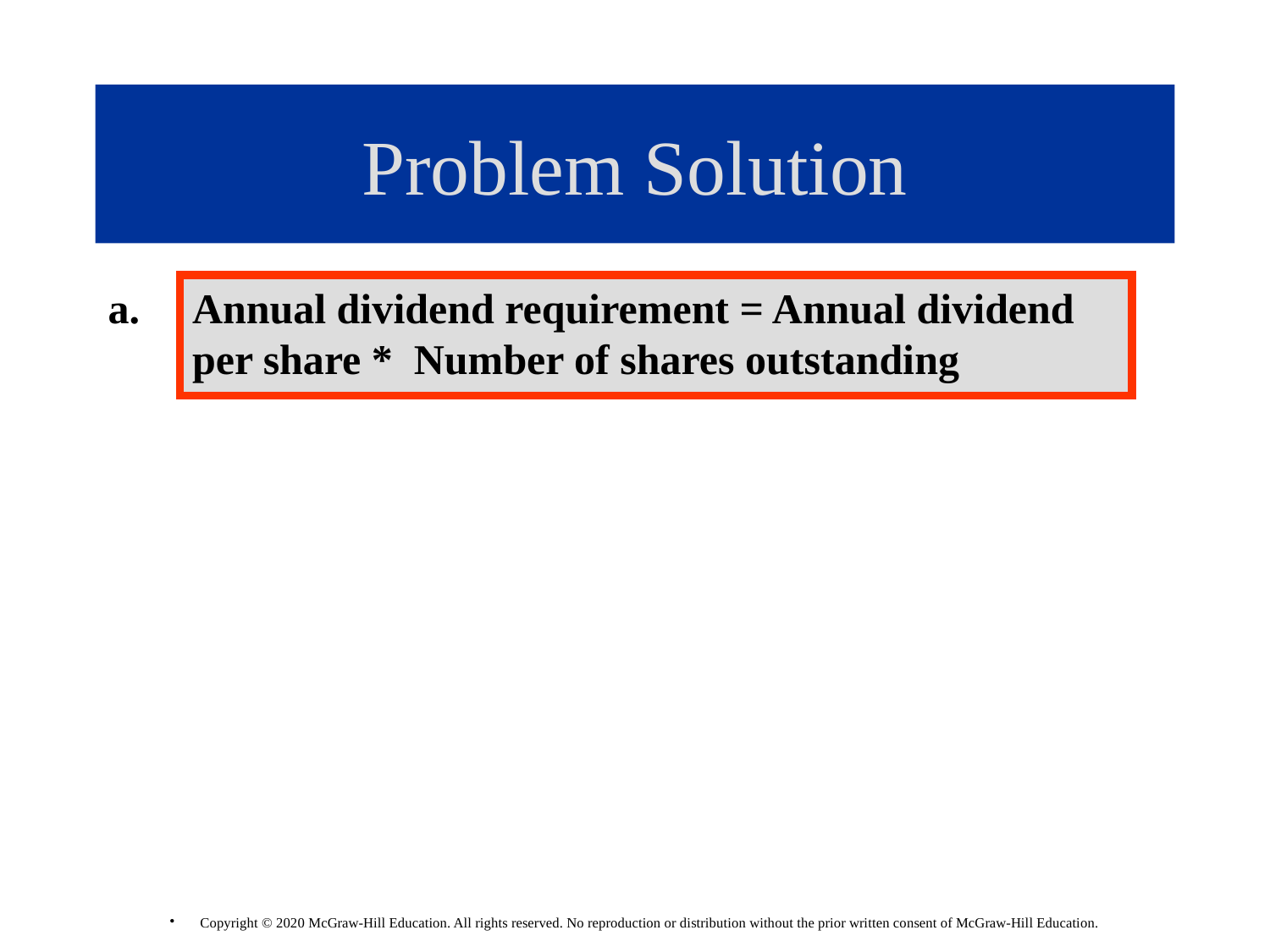

# Problem Solution
a.

Annual dividend requirement = Annual dividend per share *  Number of shares outstanding